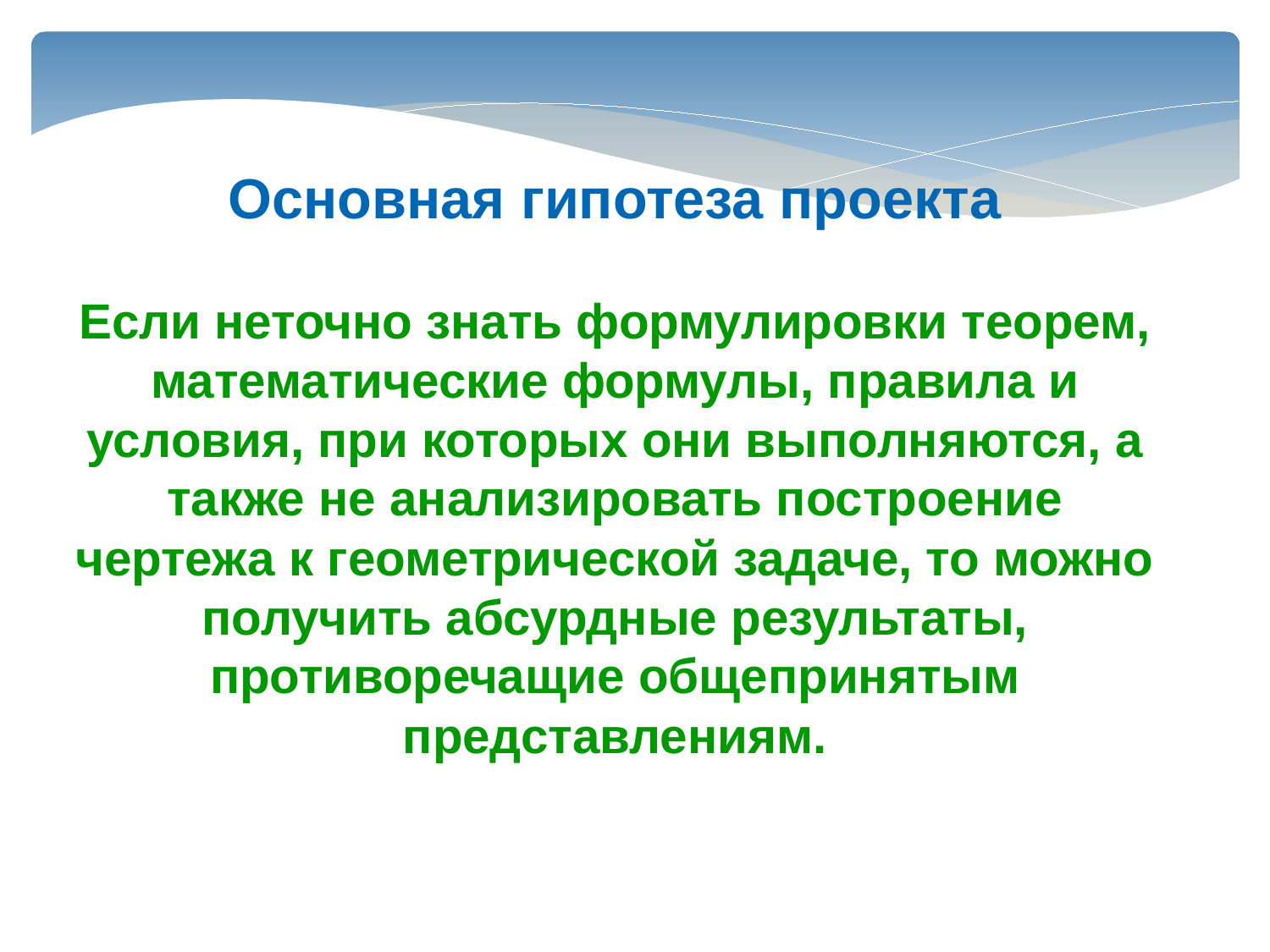

Основная гипотеза проекта
 
Если неточно знать формулировки теорем, математические формулы, правила и условия, при которых они выполняются, а также не анализировать построение чертежа к геометрической задаче, то можно получить абсурдные результаты, противоречащие общепринятым представлениям.